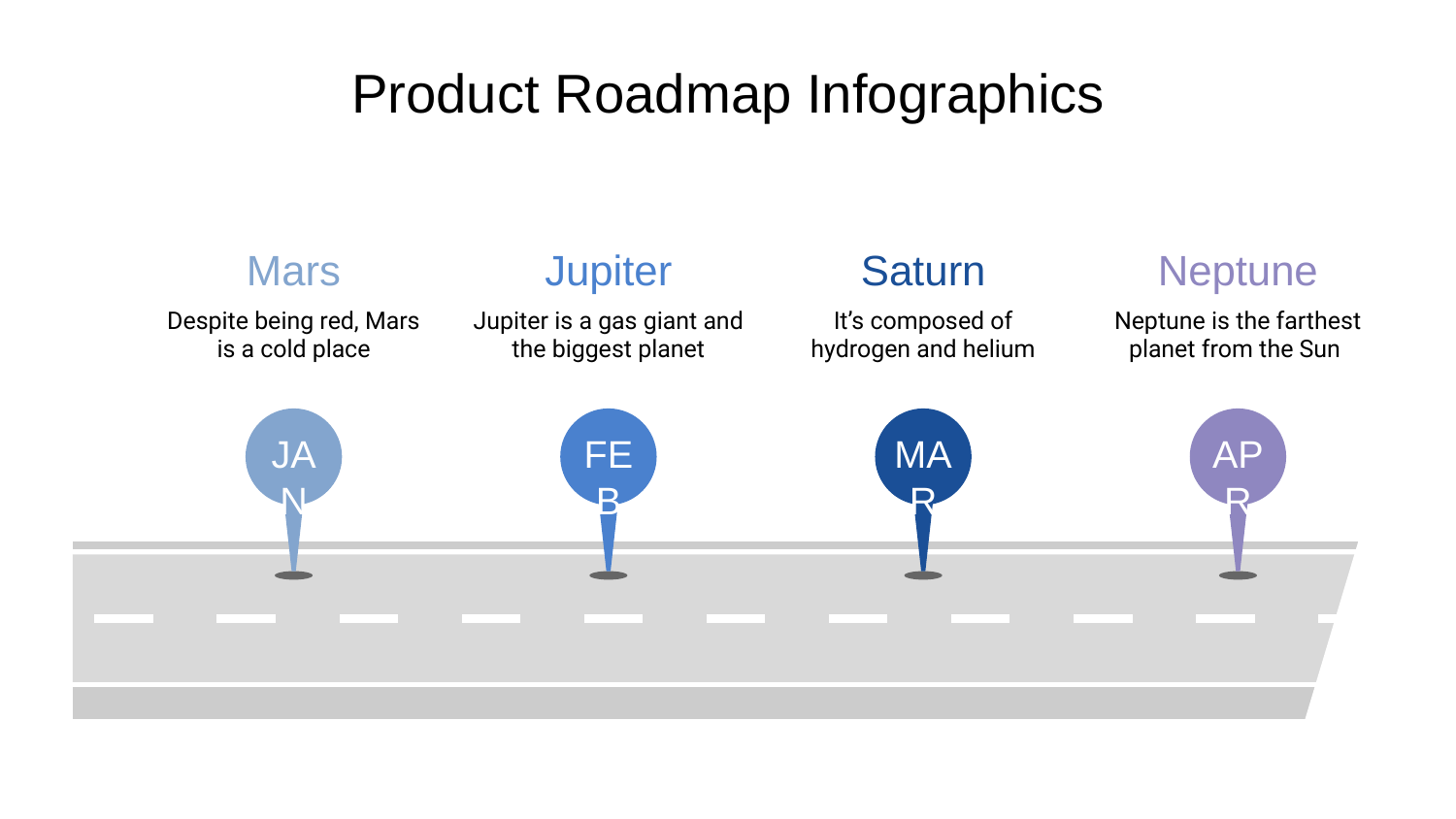

# Product Roadmap Infographics
Mars
Jupiter
Saturn
Neptune
Despite being red, Mars is a cold place
Jupiter is a gas giant and the biggest planet
It’s composed of hydrogen and helium
Neptune is the farthest planet from the Sun
JAN
FEB
MAR
APR